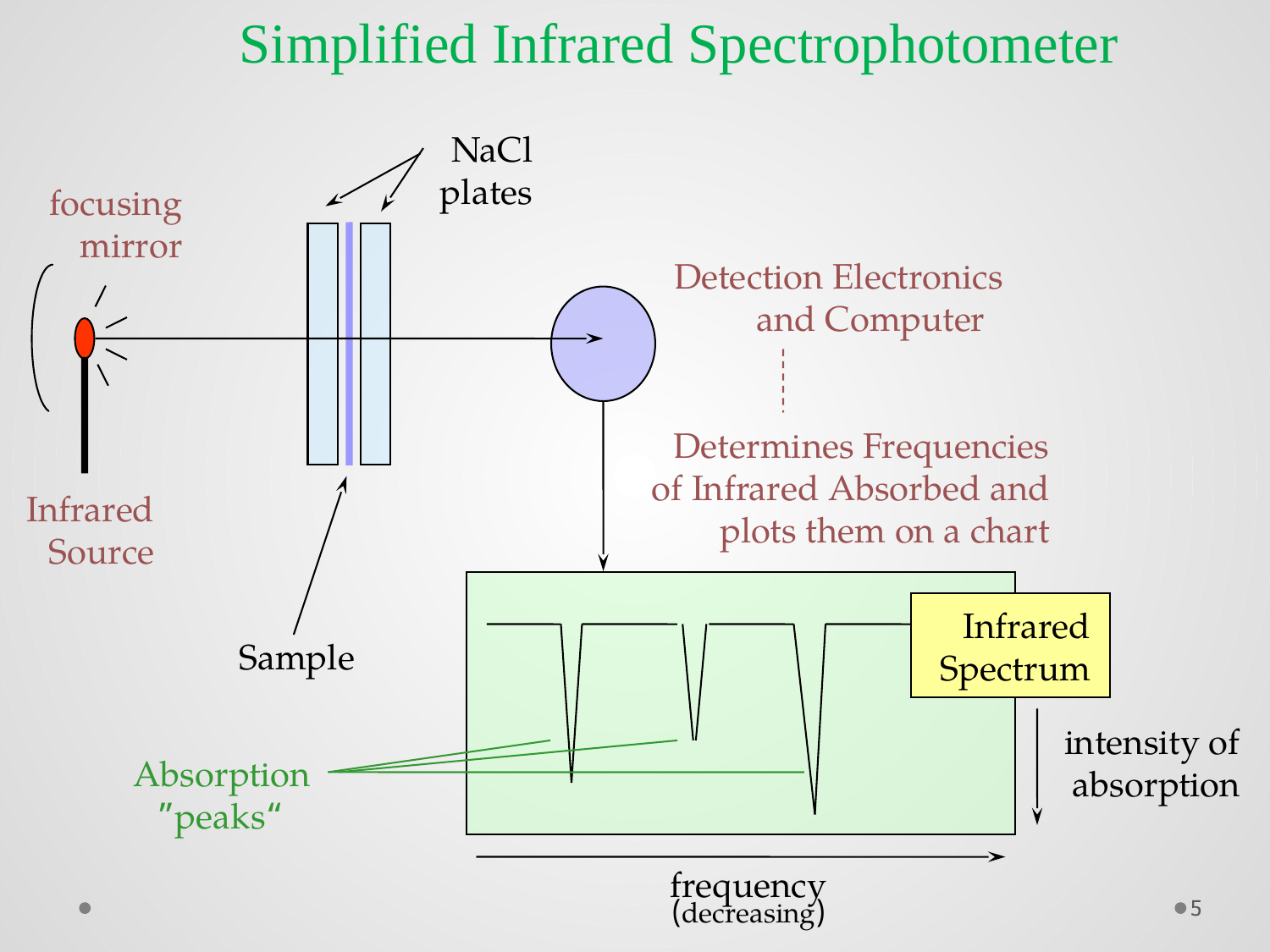

Simplified Infrared Spectrophotometer
NaCl
plates

focusing
mirror

Detection Electronics
  and Computer

Determines Frequencies
of Infrared Absorbed and
plots them on a chart

Infrared
Source

Infrared
Spectrum

Sample

intensity of
absorption

Absorption
   “peaks”

frequency

(decreasing)
5